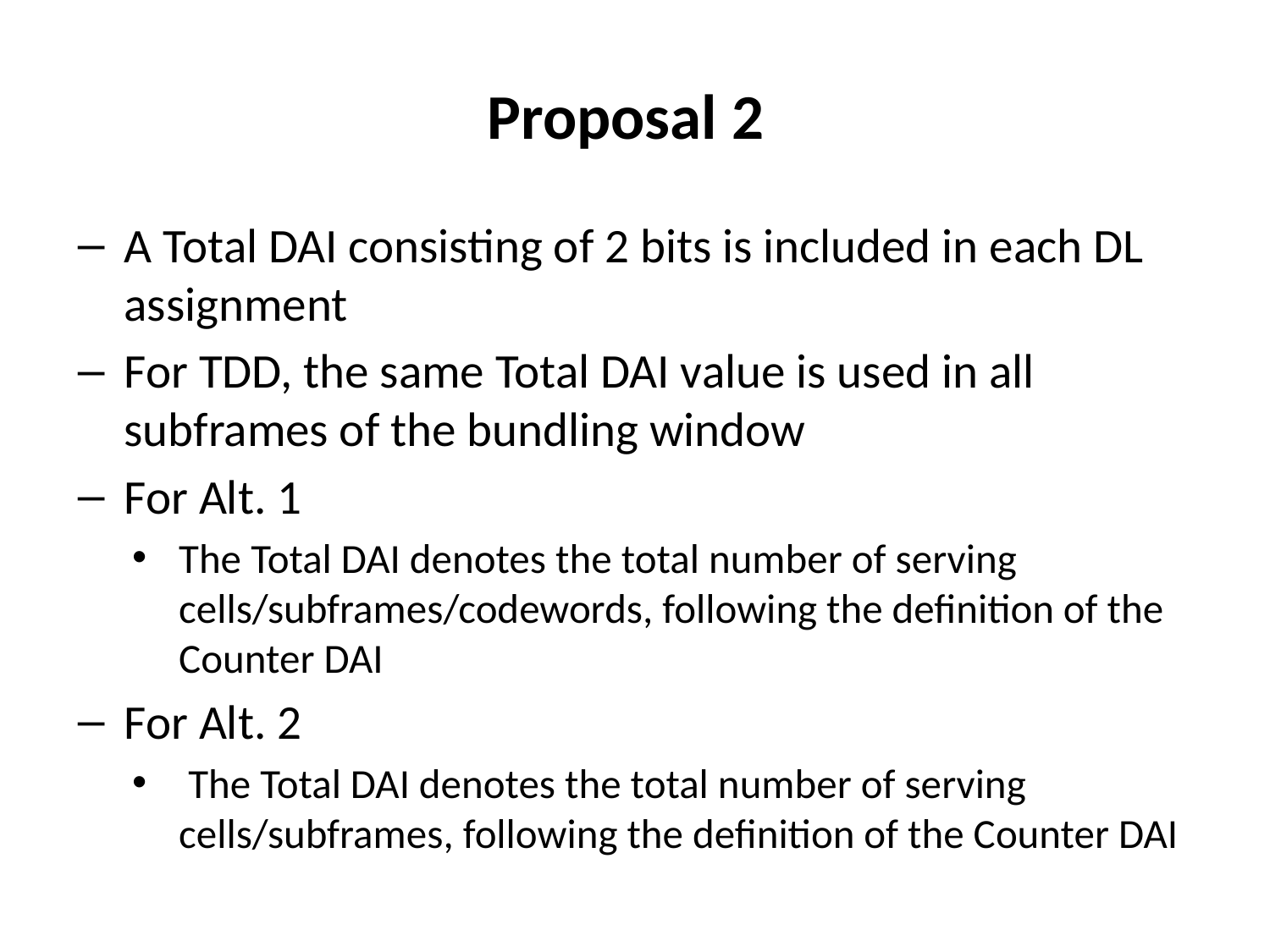

Proposal 2
A Total DAI consisting of 2 bits is included in each DL assignment
For TDD, the same Total DAI value is used in all subframes of the bundling window
For Alt. 1
The Total DAI denotes the total number of serving cells/subframes/codewords, following the definition of the Counter DAI
For Alt. 2
 The Total DAI denotes the total number of serving cells/subframes, following the definition of the Counter DAI